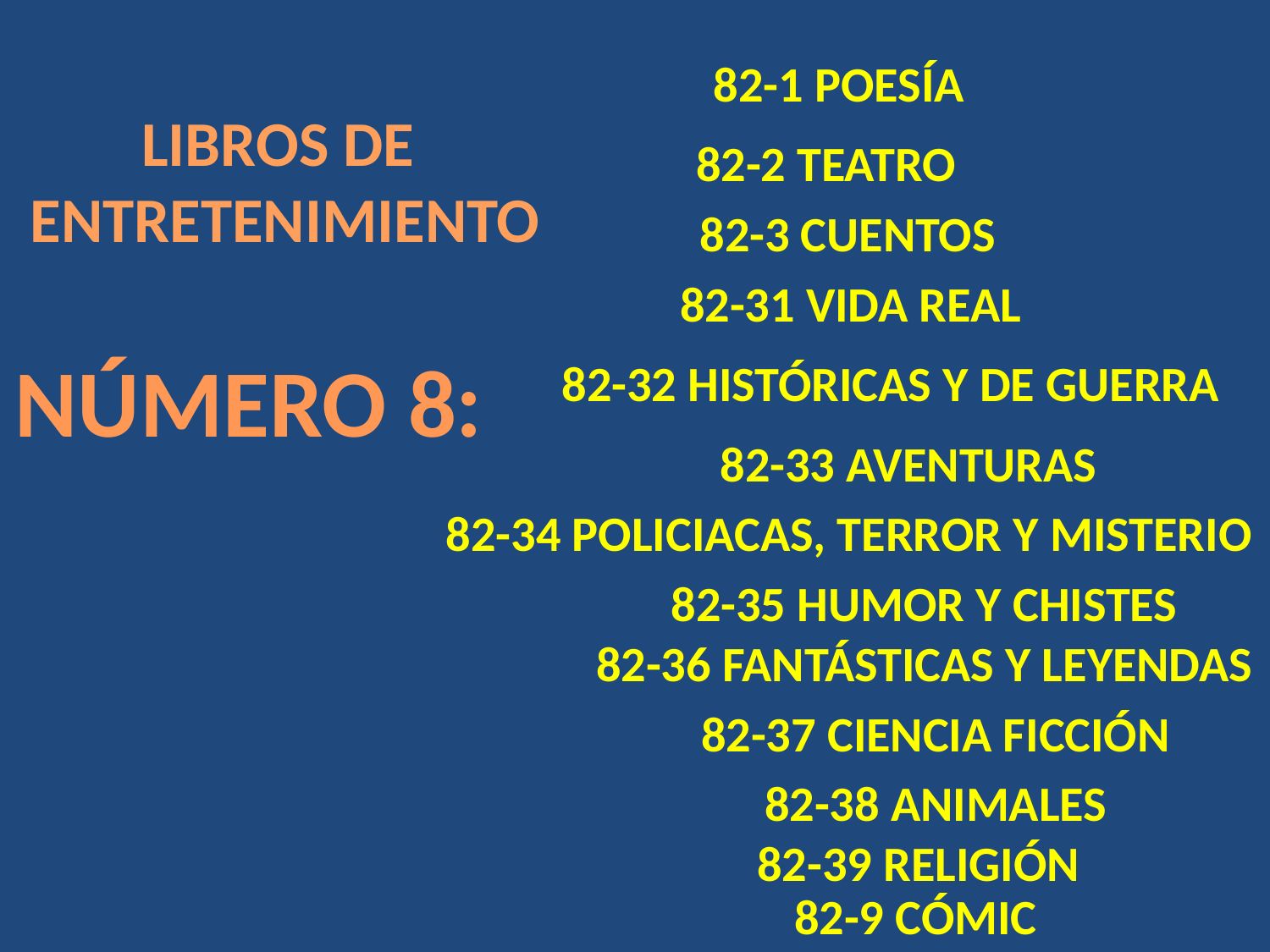

82-1 POESÍA
LIBROS DE
 ENTRETENIMIENTO
82-2 TEATRO
82-3 CUENTOS
82-31 VIDA REAL
NÚMERO 8:
82-32 HISTÓRICAS Y DE GUERRA
82-33 AVENTURAS
82-34 Policiacas, terror y misterio
82-35 humor y chistes
82-36 fantásticas y leyendas
82-37 ciencia ficción
82-38 animales
82-39 religión
82-9 cómic